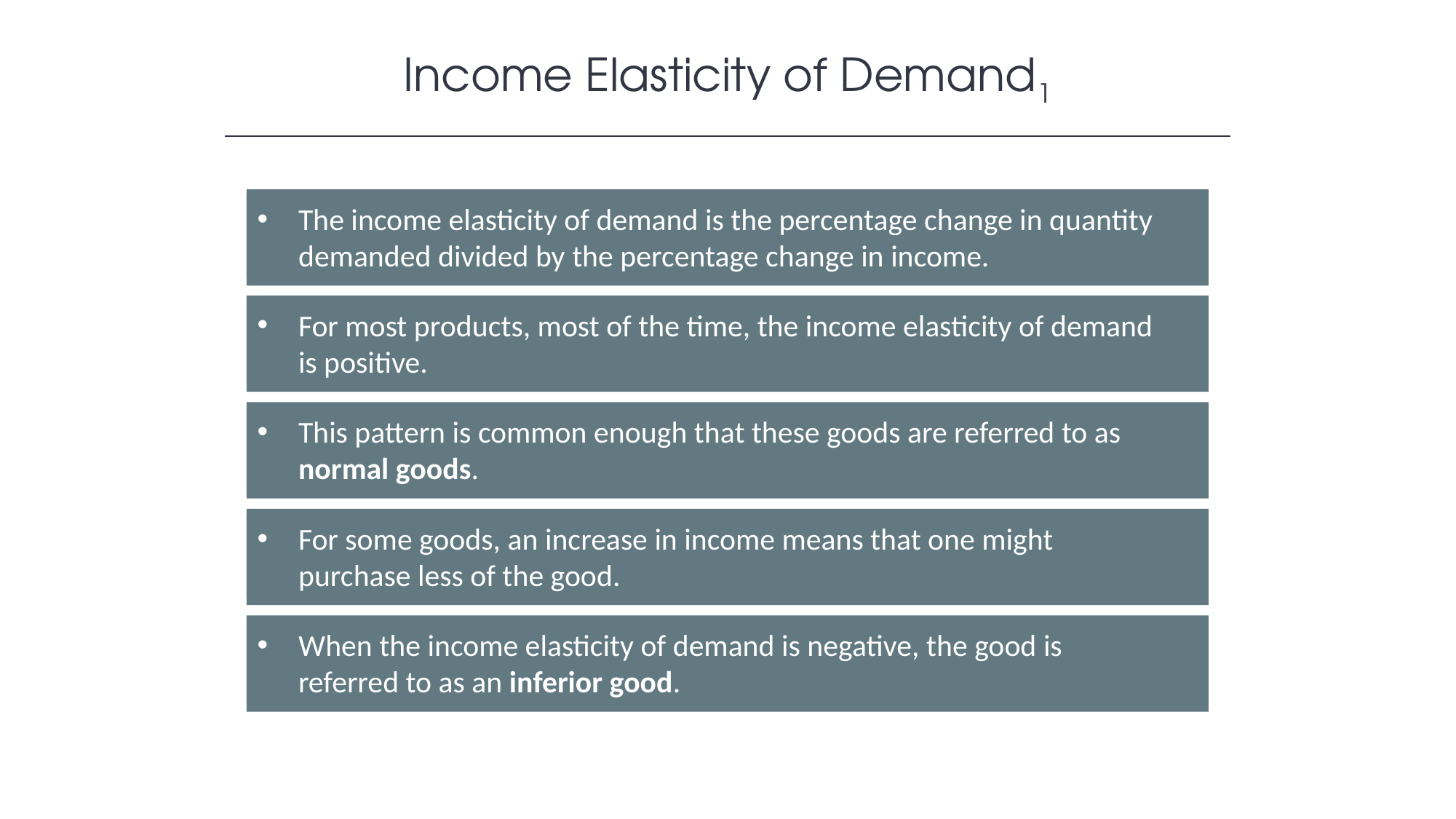

Income Elasticity of Demand1

The income elasticity of demand is the percentage change in quantity demanded divided by the percentage change in income.

For most products, most of the time, the income elasticity of demand is positive.

This pattern is common enough that these goods are referred to as normal goods.

For some goods, an increase in income means that one might purchase less of the good.

When the income elasticity of demand is negative, the good is referred to as an inferior good.